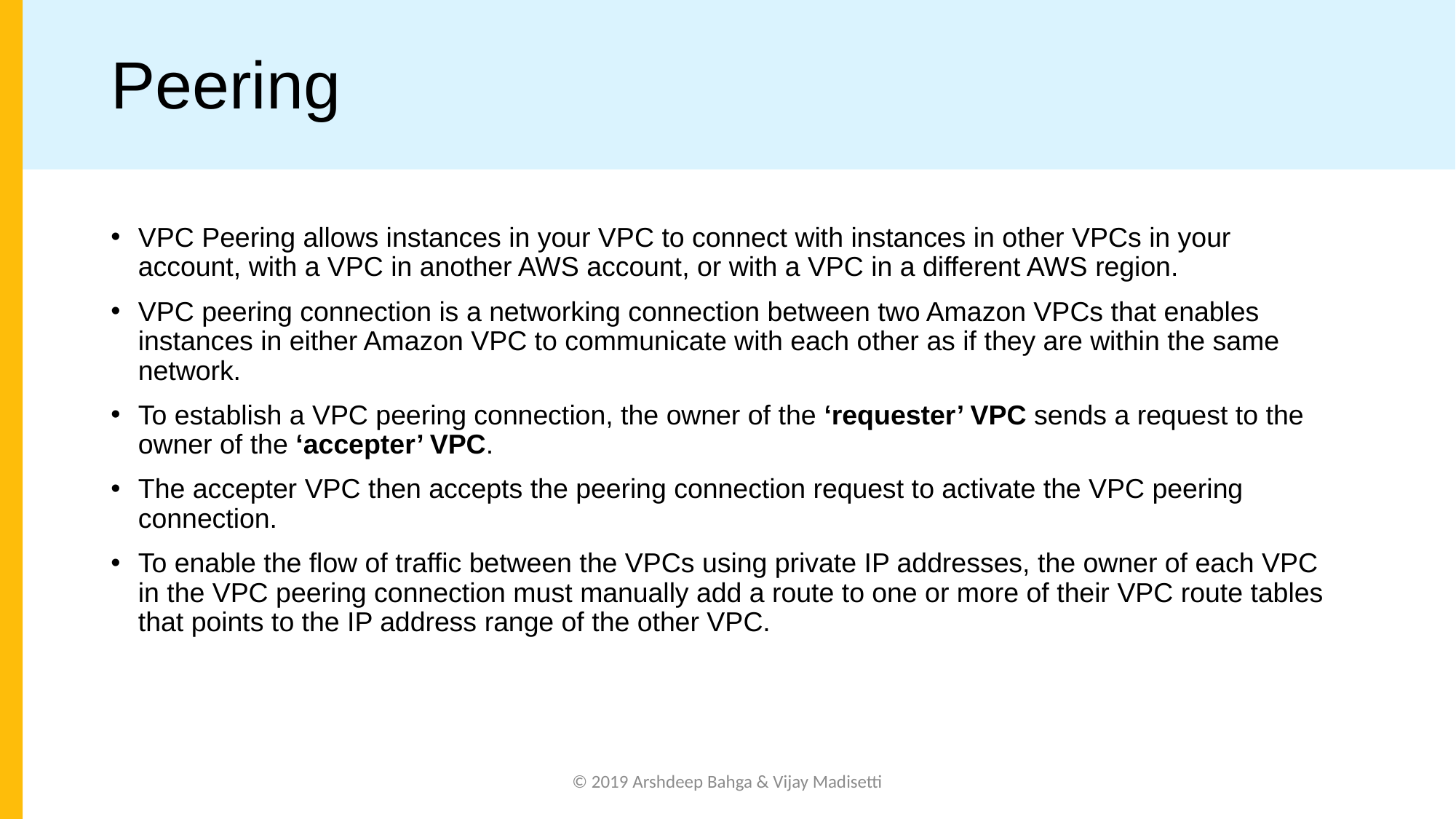

# Peering
VPC Peering allows instances in your VPC to connect with instances in other VPCs in your account, with a VPC in another AWS account, or with a VPC in a different AWS region.
VPC peering connection is a networking connection between two Amazon VPCs that enables instances in either Amazon VPC to communicate with each other as if they are within the same network.
To establish a VPC peering connection, the owner of the ‘requester’ VPC sends a request to the owner of the ‘accepter’ VPC.
The accepter VPC then accepts the peering connection request to activate the VPC peering connection.
To enable the flow of traffic between the VPCs using private IP addresses, the owner of each VPC in the VPC peering connection must manually add a route to one or more of their VPC route tables that points to the IP address range of the other VPC.
© 2019 Arshdeep Bahga & Vijay Madisetti